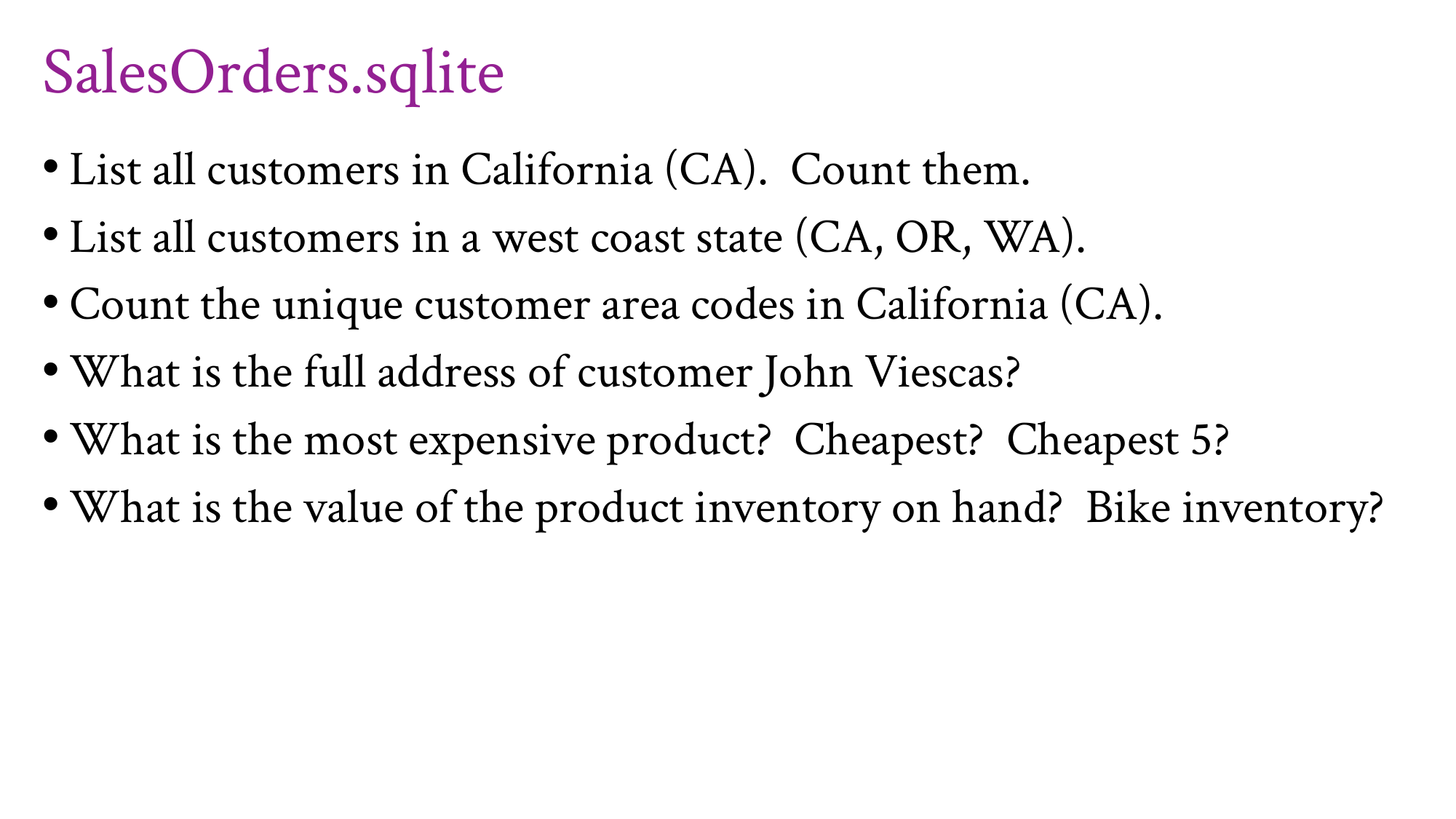

# SalesOrders.sqlite
List all customers in California (CA).  Count them.
List all customers in a west coast state (CA, OR, WA).
Count the unique customer area codes in California (CA).
What is the full address of customer John Viescas?
What is the most expensive product?  Cheapest?  Cheapest 5?
What is the value of the product inventory on hand?  Bike inventory?